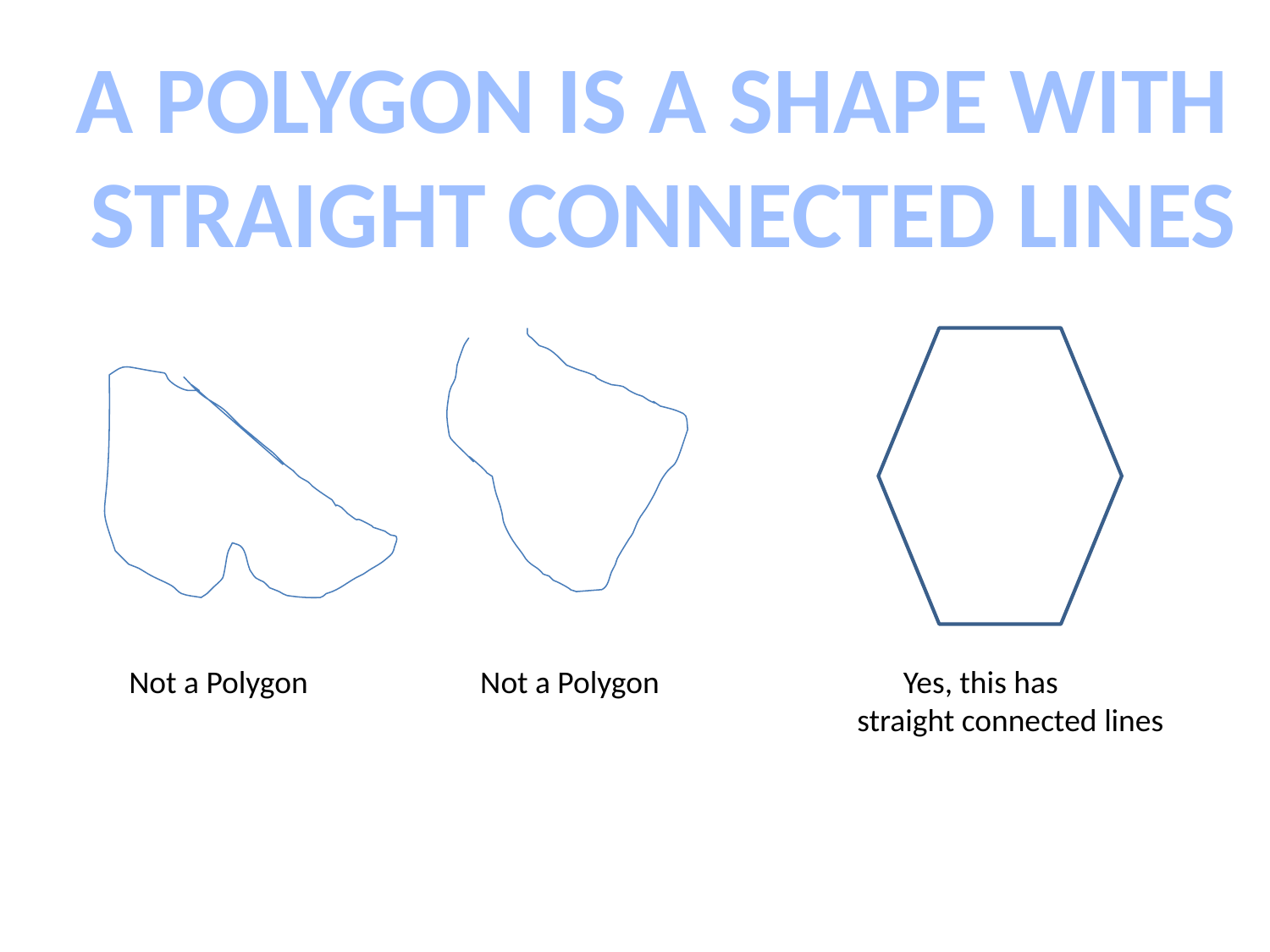

A POLYGON IS A SHAPE WITH
STRAIGHT CONNECTED LINES
#

Not a Polygon                        Not a Polygon                                  Yes, this has              					             straight connected lines